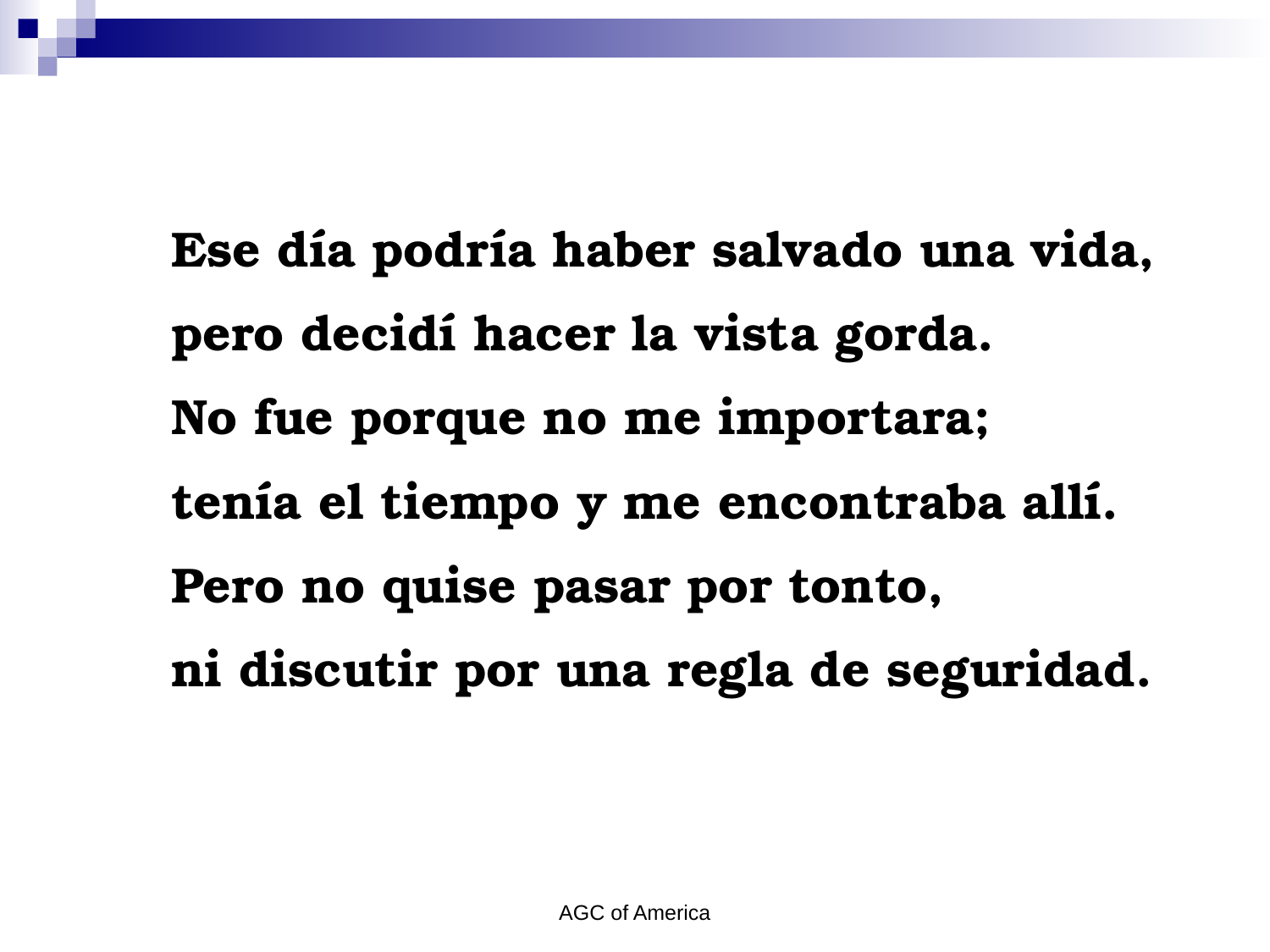

Ese día podría haber salvado una vida,
pero decidí hacer la vista gorda.
No fue porque no me importara;
tenía el tiempo y me encontraba allí.
Pero no quise pasar por tonto,
ni discutir por una regla de seguridad.

AGC of America